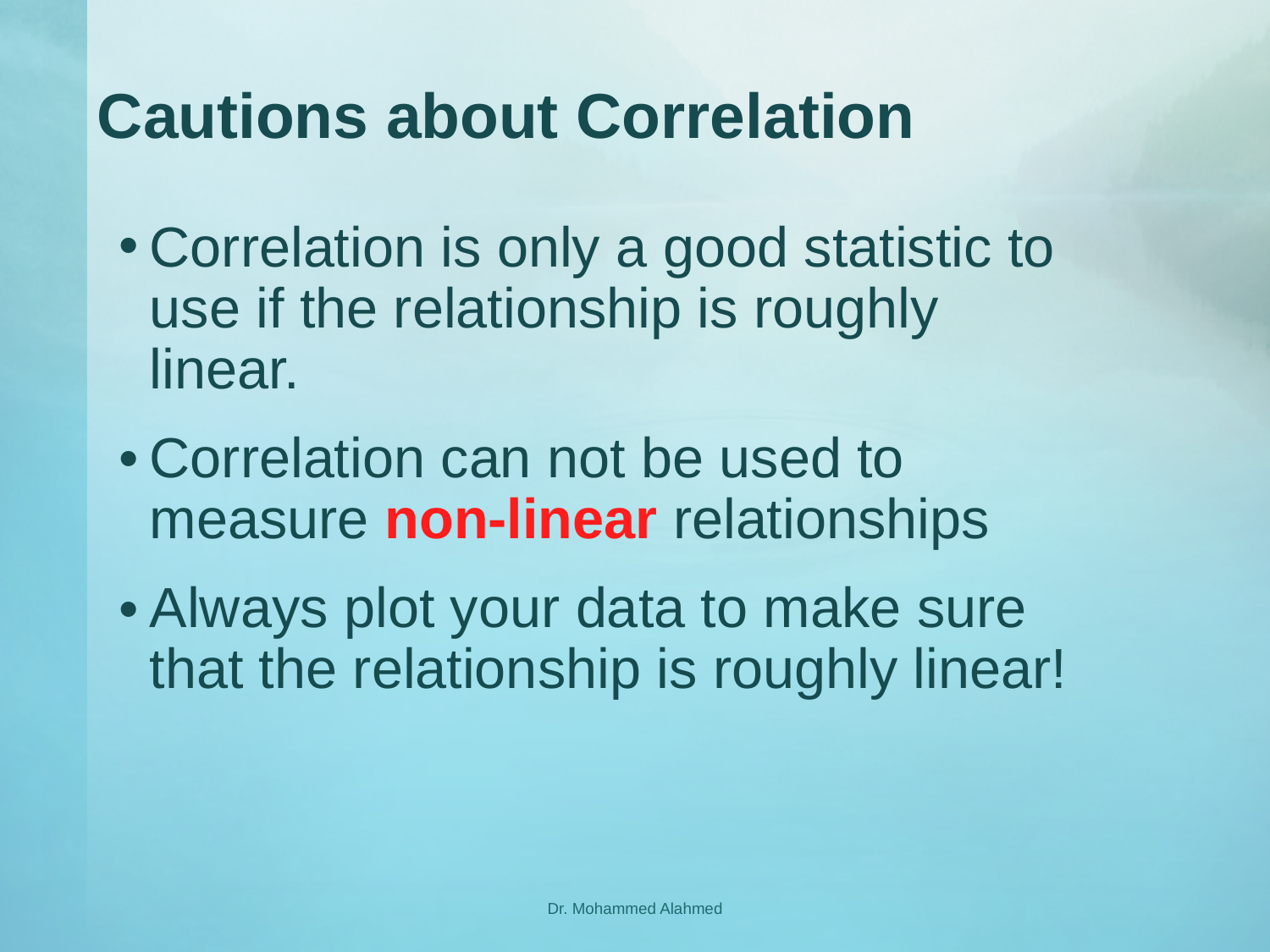

# Cautions about Correlation
Correlation is only a good statistic to use if the relationship is roughly linear.
Correlation can not be used to measure non-linear relationships
Always plot your data to make sure that the relationship is roughly linear!

Dr. Mohammed Alahmed